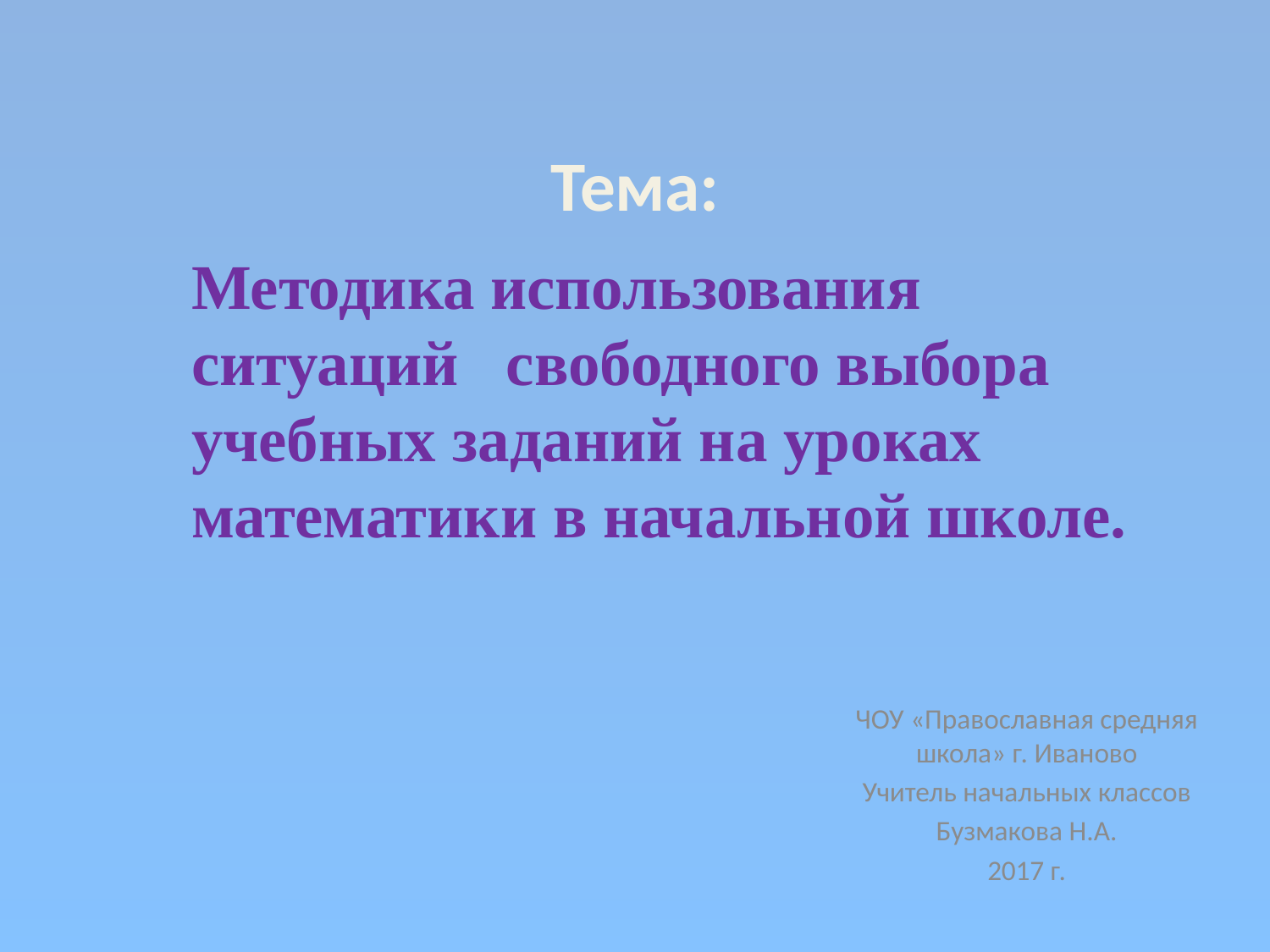

Тема:

Методика использования ситуаций   свободного выбора  учебных заданий на уроках математики в начальной школе.
#
ЧОУ «Православная средняя школа» г. Иваново
Учитель начальных классов
Бузмакова Н.А.
2017 г.